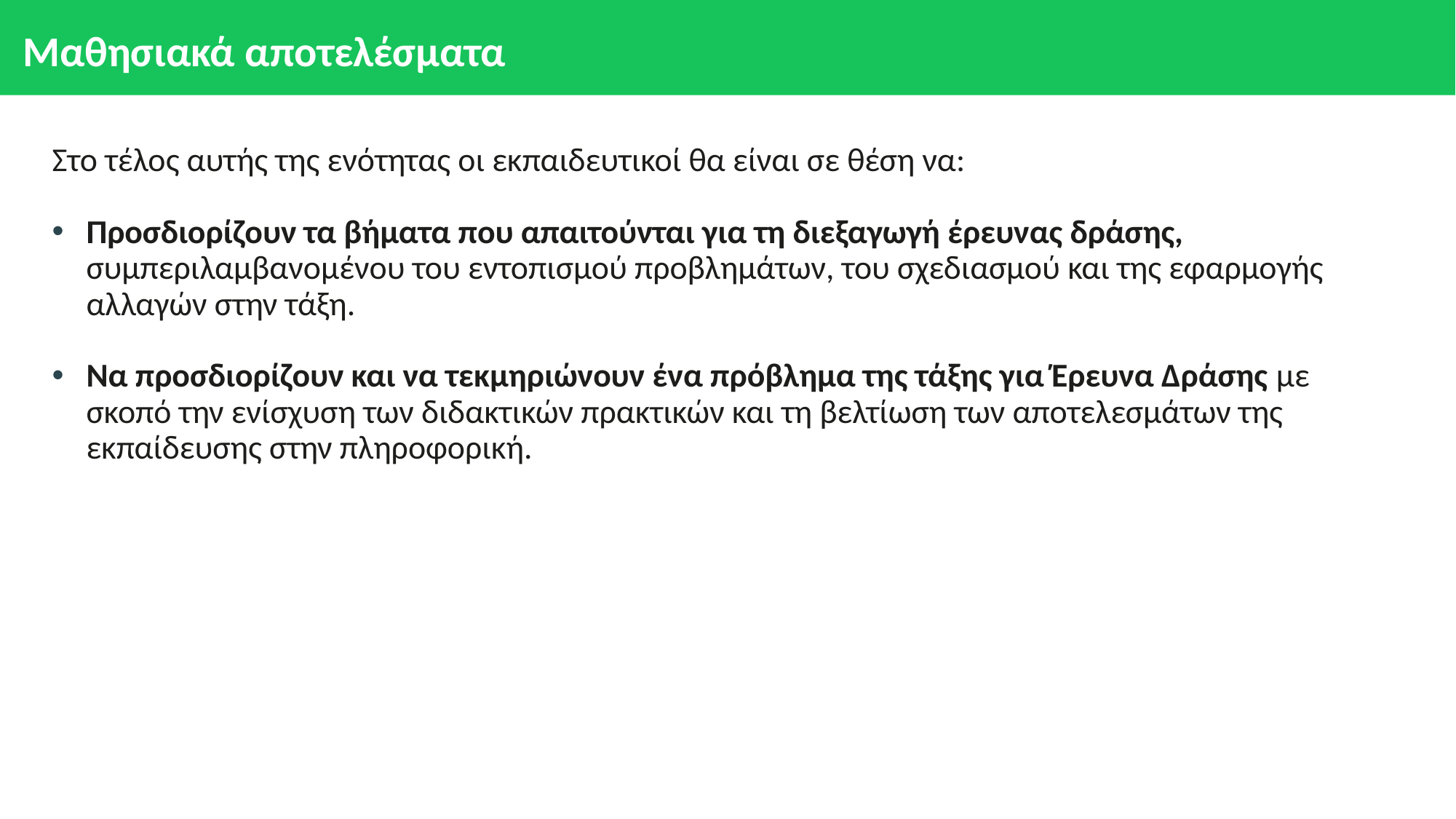

# Μαθησιακά αποτελέσματα
Στο τέλος αυτής της ενότητας οι εκπαιδευτικοί θα είναι σε θέση να:

Προσδιορίζουν τα βήματα που απαιτούνται για τη διεξαγωγή έρευνας δράσης, συμπεριλαμβανομένου του εντοπισμού προβλημάτων, του σχεδιασμού και της εφαρμογής αλλαγών στην τάξη.

Να προσδιορίζουν και να τεκμηριώνουν ένα πρόβλημα της τάξης για Έρευνα Δράσης με σκοπό την ενίσχυση των διδακτικών πρακτικών και τη βελτίωση των αποτελεσμάτων της εκπαίδευσης στην πληροφορική.